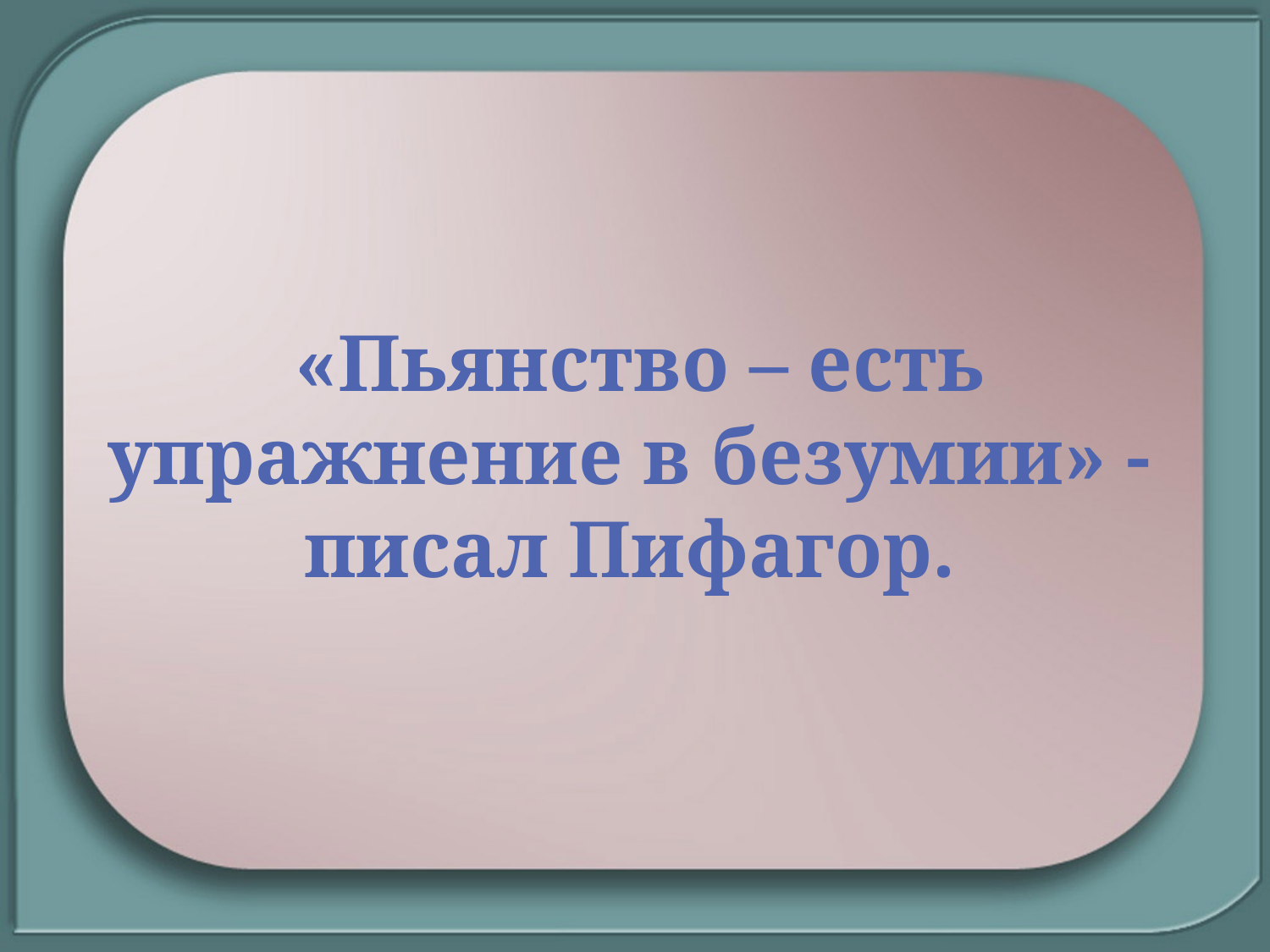

«Пьянство – есть упражнение в безумии» - писал Пифагор.